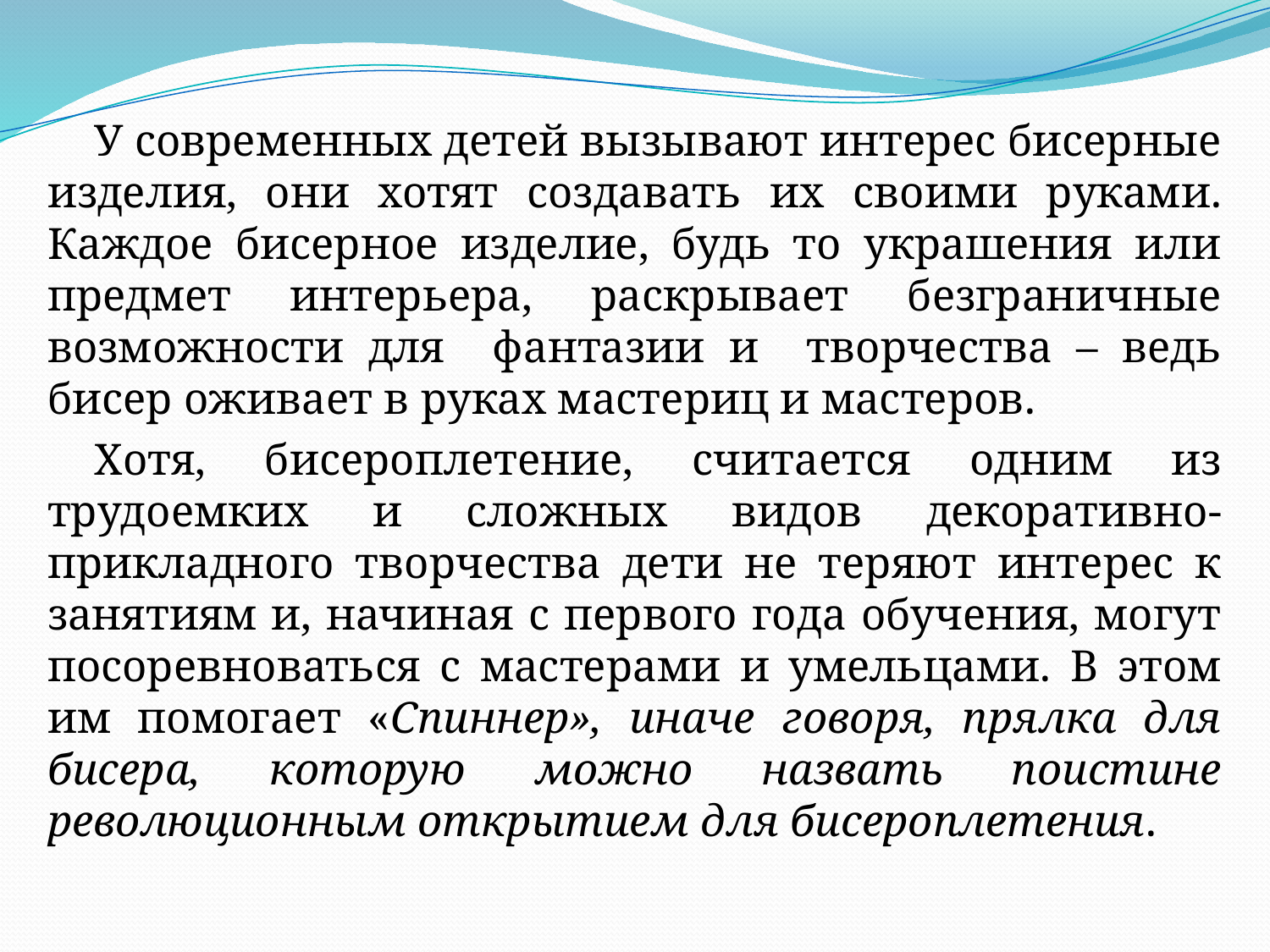

У современных детей вызывают интерес бисерные изделия, они хотят создавать их своими руками. Каждое бисерное изделие, будь то украшения или предмет интерьера, раскрывает безграничные возможности для  фантазии и  творчества – ведь бисер оживает в руках мастериц и мастеров.
Хотя, бисероплетение, считается одним из трудоемких и сложных видов декоративно-прикладного творчества дети не теряют интерес к занятиям и, начиная с первого года обучения, могут посоревноваться с мастерами и умельцами. В этом им помогает «Спиннер», иначе говоря, прялка для бисера, которую можно назвать поистине революционным открытием для бисероплетения.